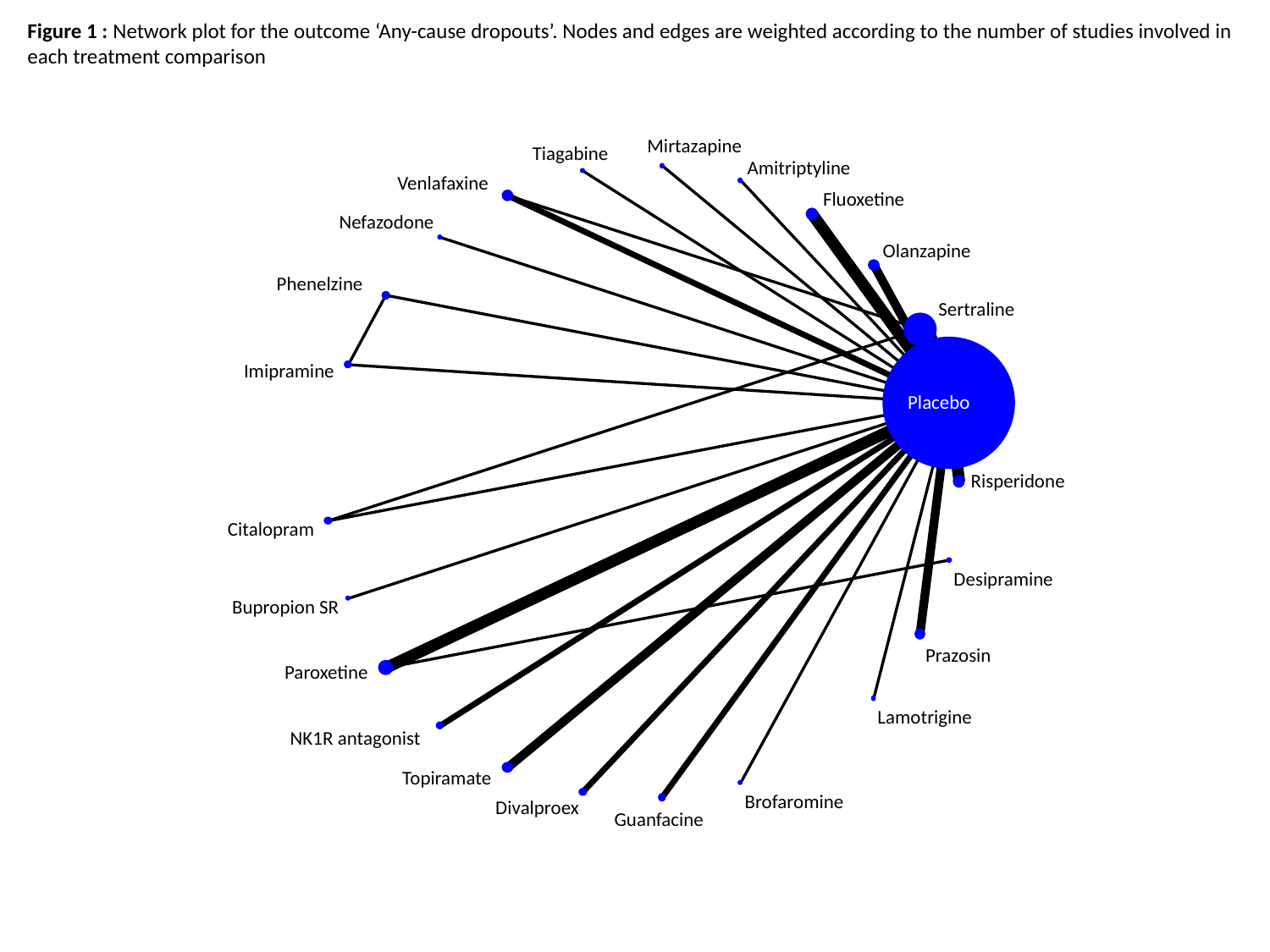

Figure 1 : Network plot for the outcome ‘Any-cause dropouts’. Nodes and edges are weighted according to the number of studies involved in each treatment comparison
Mirtazapine
Tiagabine
Amitriptyline

Venlafaxine

Fluoxetine

Nefazodone

Olanzapine

Phenelzine

Sertraline

Imipramine

Placebo

Risperidone

Citalopram

Desipramine
Bupropion SR

Prazosin
Paroxetine

Lamotrigine

NK1R antagonist

Topiramate

Brofaromine

Divalproex
Guanfacine